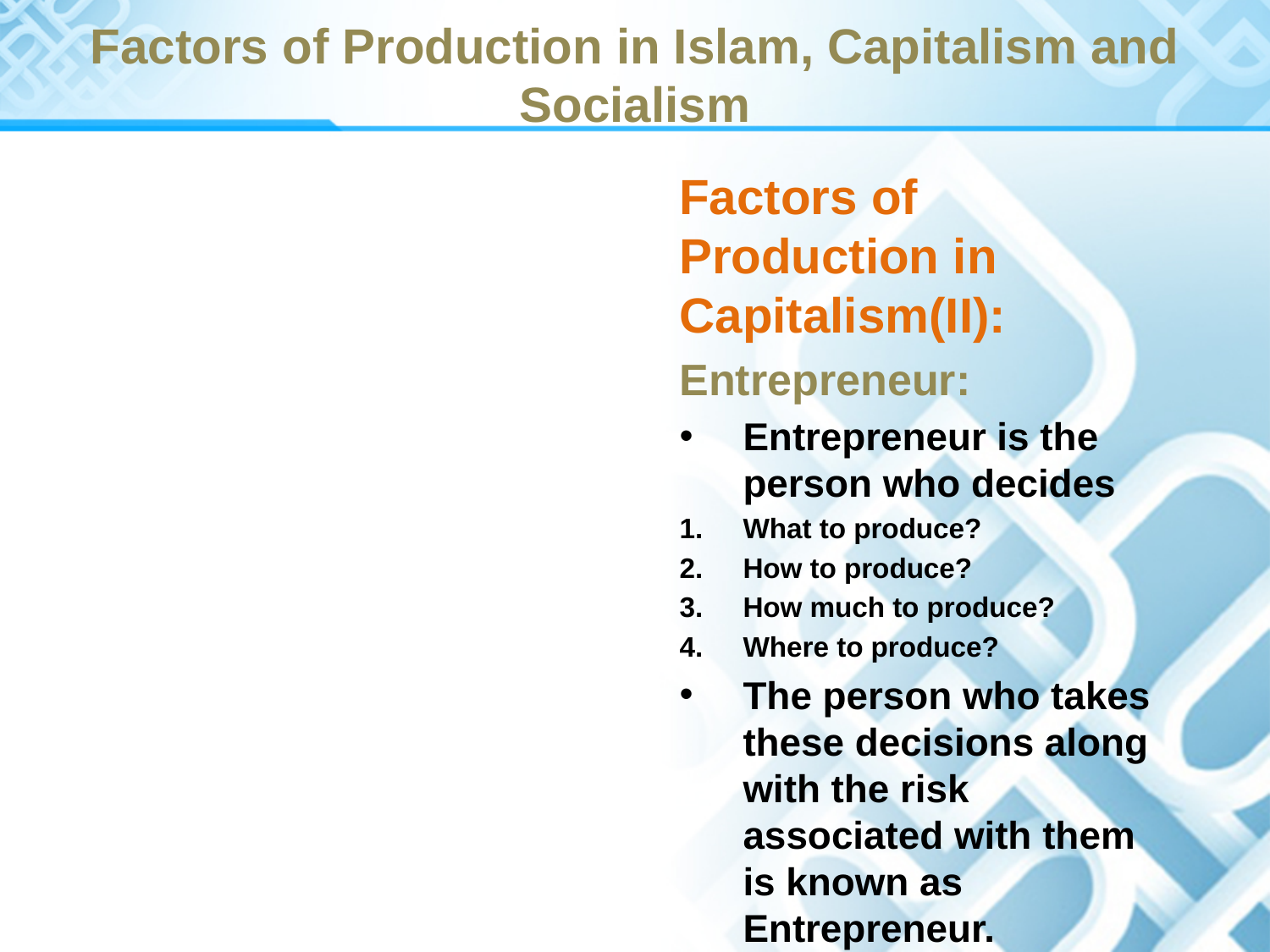

Factors of Production in Islam, Capitalism and Socialism
Factors of Production in Capitalism(II):
Entrepreneur:
Entrepreneur is the person who decides
What to produce?
How to produce?
How much to produce?
Where to produce?
The person who takes these decisions along with the risk associated with them is known as Entrepreneur.